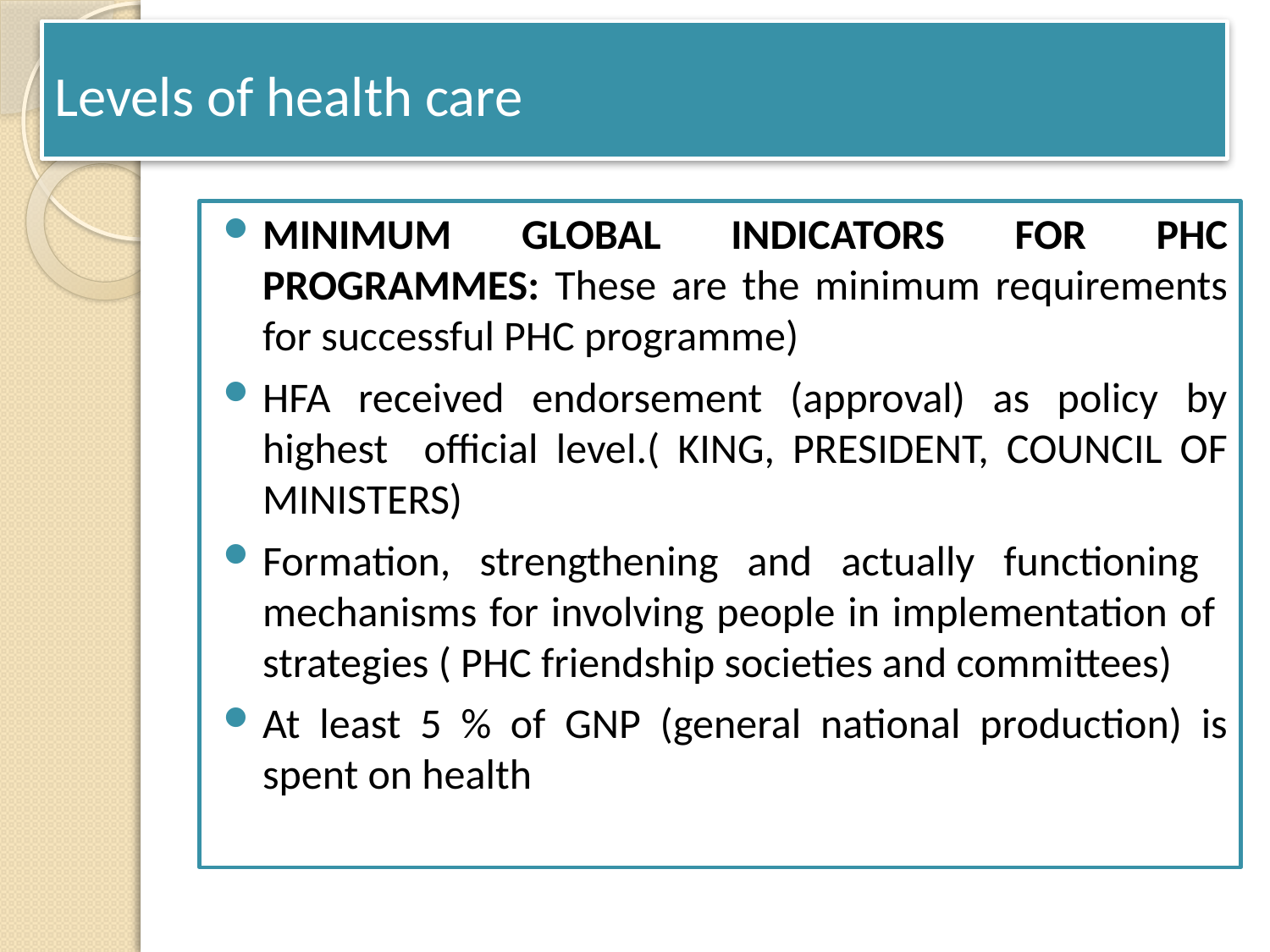

# Levels of health care
MINIMUM GLOBAL INDICATORS FOR PHC PROGRAMMES: These are the minimum requirements for successful PHC programme)
HFA received endorsement (approval) as policy by highest  official level.( KING, PRESIDENT, COUNCIL OF MINISTERS)
Formation, strengthening and actually functioning  mechanisms for involving people in implementation of  strategies ( PHC friendship societies and committees)
At least 5 % of GNP (general national production) is spent on health